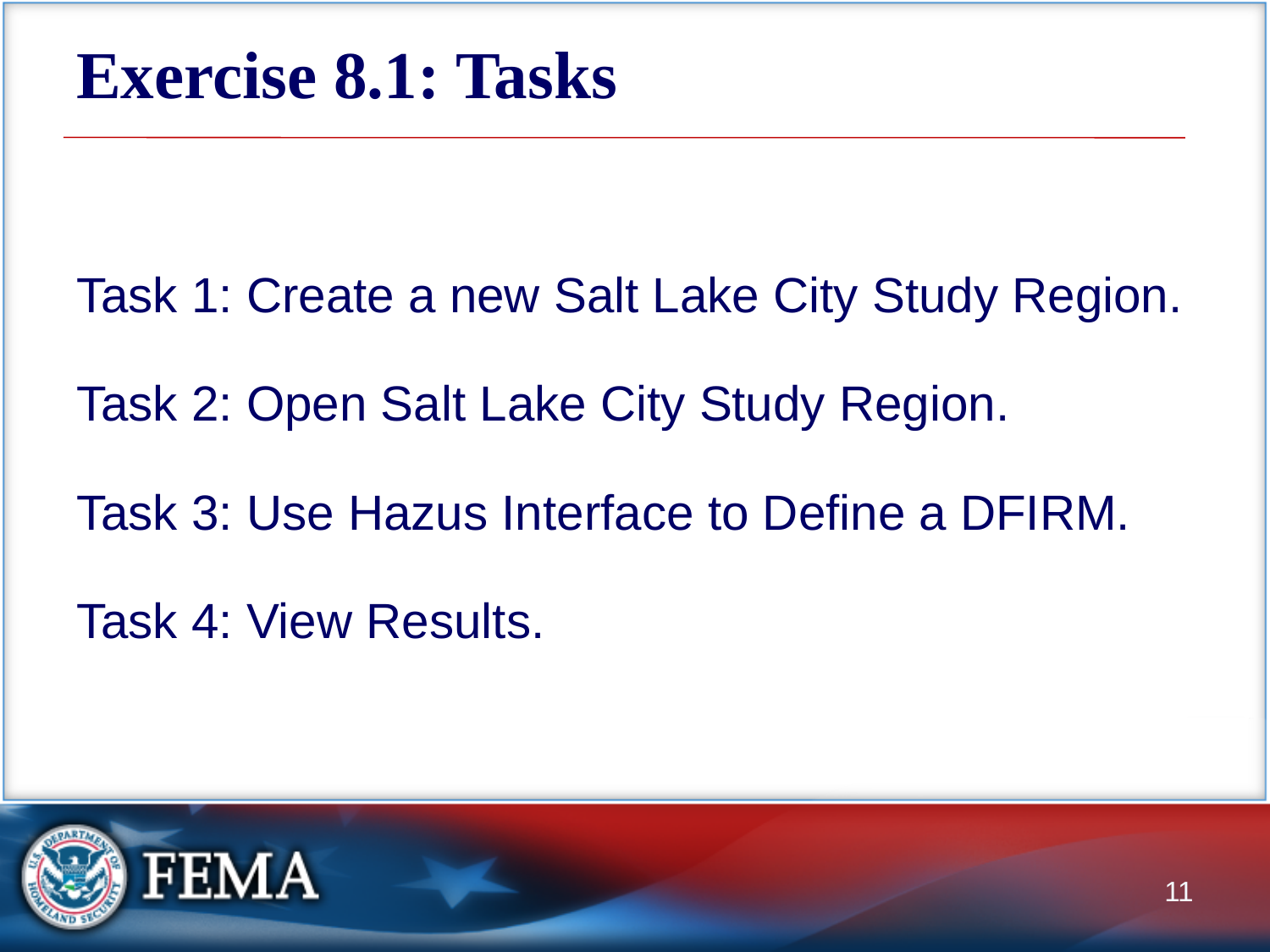

# Exercise 8.1: Tasks

Task 1: Create a new Salt Lake City Study Region.
Task 2: Open Salt Lake City Study Region.
Task 3: Use Hazus Interface to Define a DFIRM.
Task 4: View Results.
11